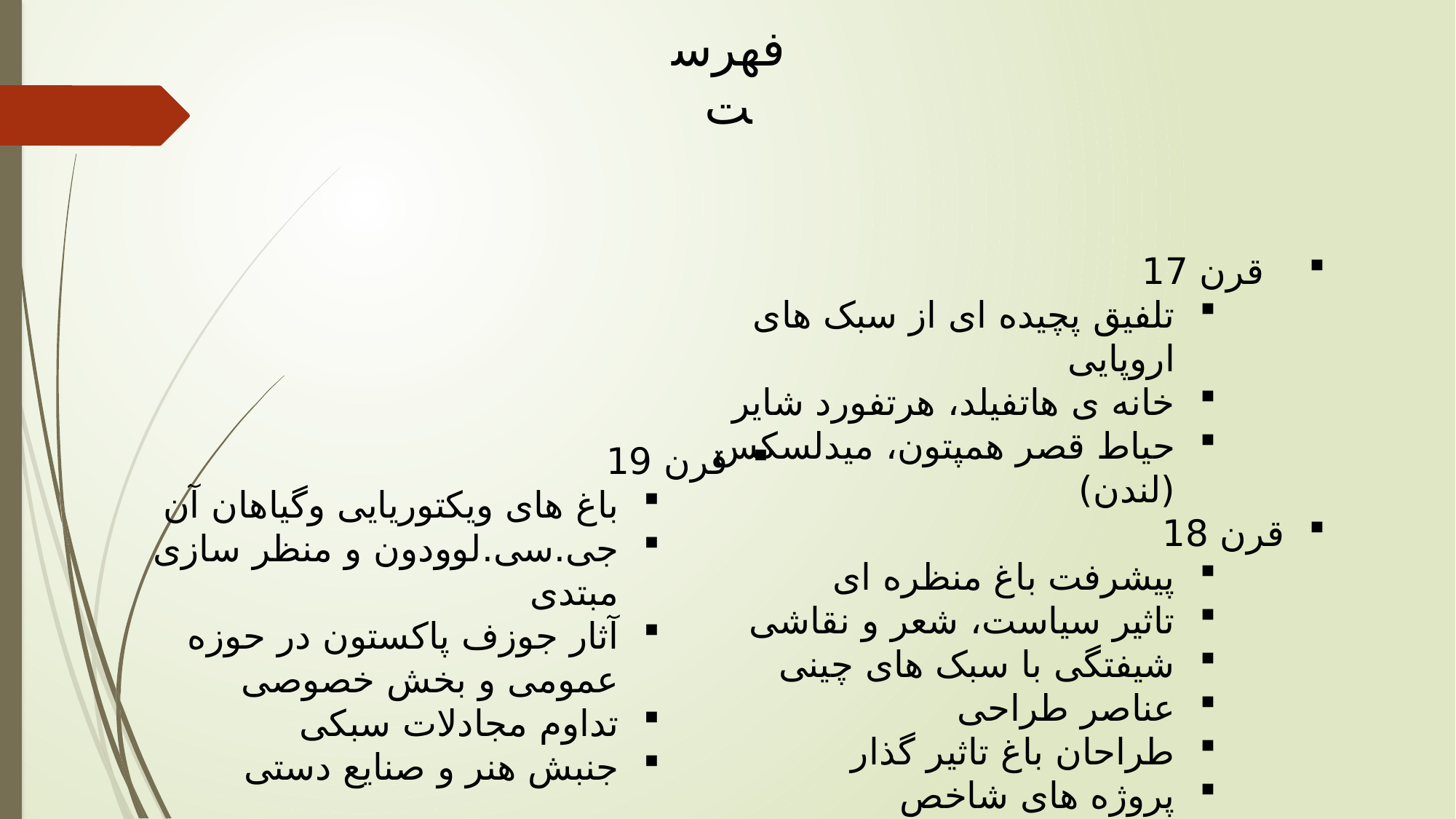

فهرست
قرن 17
تلفیق پچیده ای از سبک های اروپایی
خانه ی هاتفیلد، هرتفورد شایر
حیاط قصر همپتون، میدلسکس (لندن)
قرن 18
پیشرفت باغ منظره ای
تاثیر سیاست، شعر و نقاشی
شیفتگی با سبک های چینی
عناصر طراحی
طراحان باغ تاثیر گذار
پروژه های شاخص
مباحثات سبکی

قرن 19
باغ های ویکتوریایی وگیاهان آن
جی.سی.لوودون و منظر سازی مبتدی
آثار جوزف پاکستون در حوزه عمومی و بخش خصوصی
تداوم مجادلات سبکی
جنبش هنر و صنایع دستی